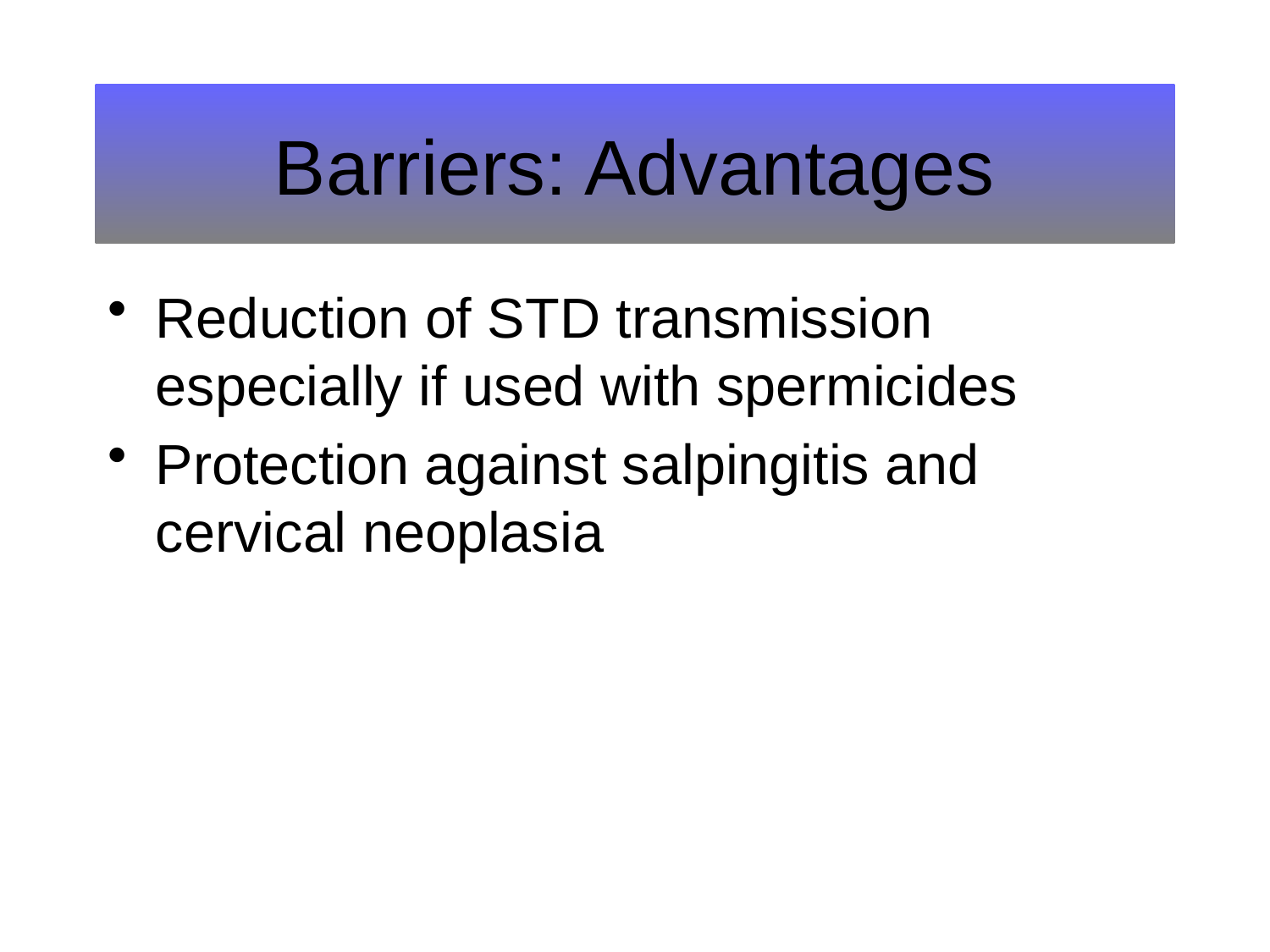

# Barriers: Advantages
Reduction of STD transmission especially if used with spermicides
Protection against salpingitis and cervical neoplasia